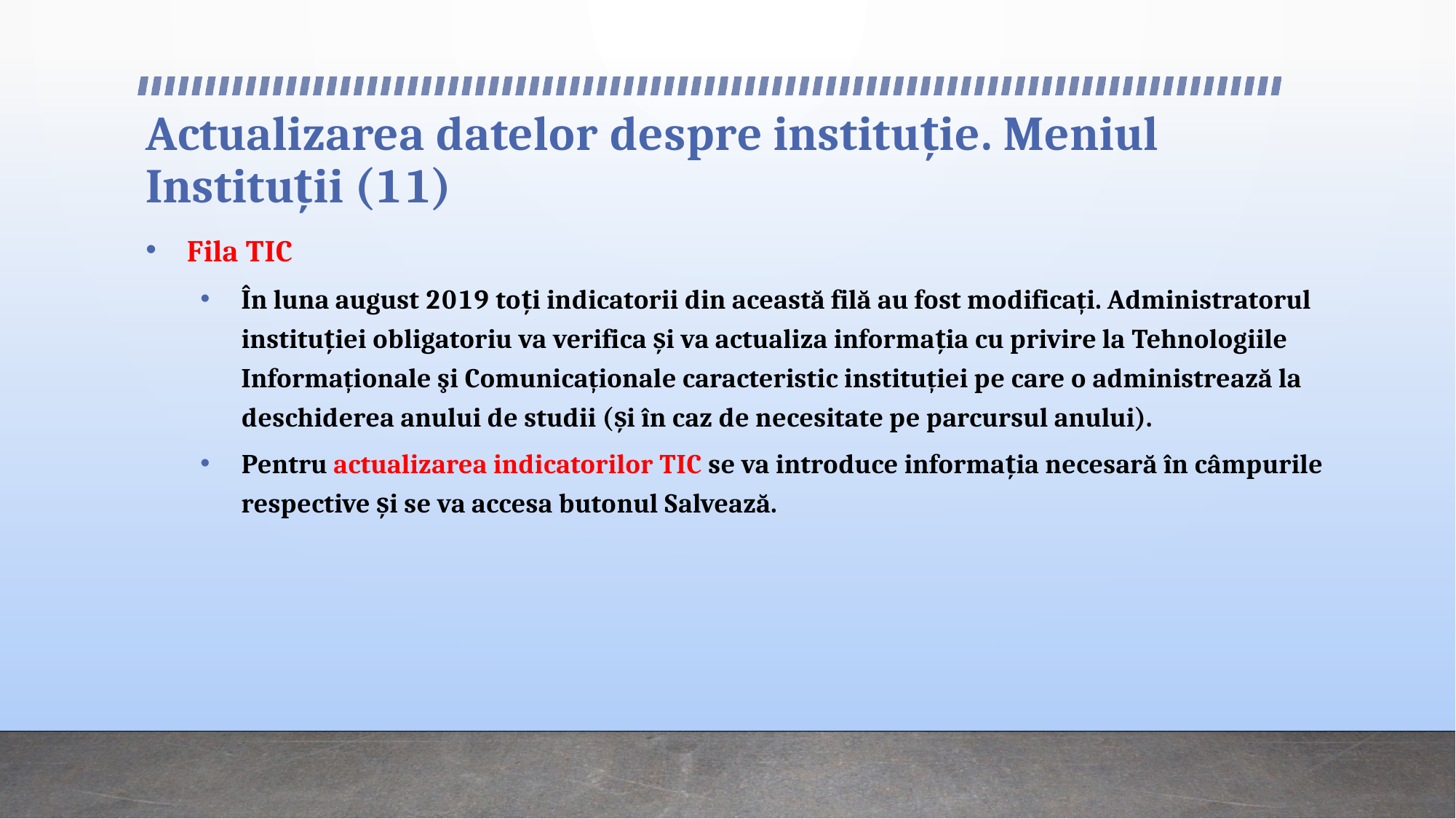

# Actualizarea datelor despre instituție. Meniul Instituții (11)
Fila TIC
În luna august 2019 toți indicatorii din această filă au fost modificaţi. Administratorul instituției obligatoriu va verifica și va actualiza informația cu privire la Tehnologiile Informaţionale şi Comunicaţionale caracteristic instituţiei pe care o administrează la  deschiderea anului de studii (și în caz de necesitate pe parcursul anului).
Pentru actualizarea indicatorilor TIC se va introduce informația necesară în câmpurile respective și se va accesa butonul Salvează.